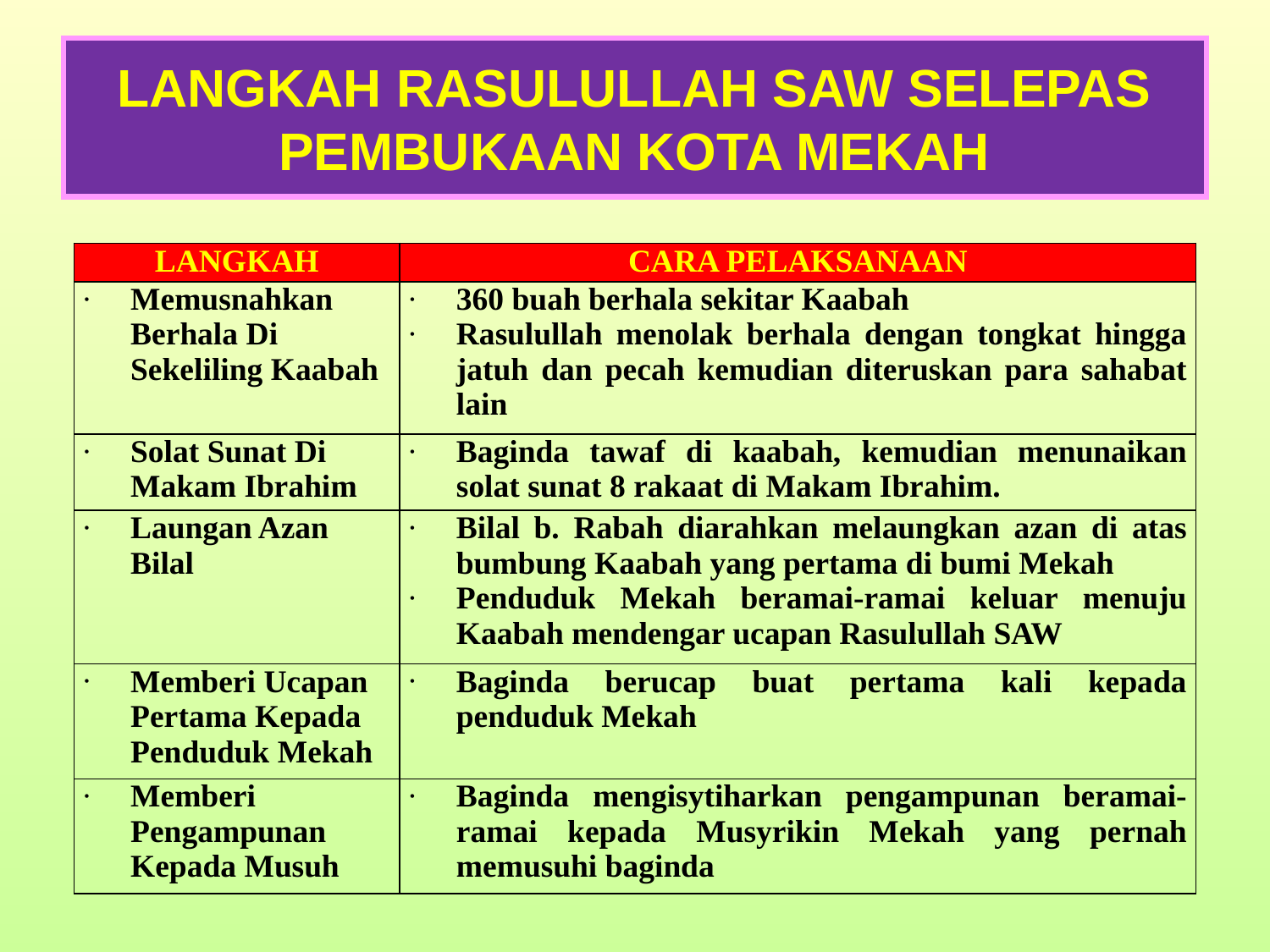

LANGKAH RASULULLAH SAW SELEPAS PEMBUKAAN KOTA MEKAH
| LANGKAH | CARA PELAKSANAAN |
| --- | --- |
| Memusnahkan Berhala Di Sekeliling Kaabah | 360 buah berhala sekitar Kaabah Rasulullah menolak berhala dengan tongkat hingga jatuh dan pecah kemudian diteruskan para sahabat lain |
| Solat Sunat Di Makam Ibrahim | Baginda tawaf di kaabah, kemudian menunaikan solat sunat 8 rakaat di Makam Ibrahim. |
| Laungan Azan Bilal | Bilal b. Rabah diarahkan melaungkan azan di atas bumbung Kaabah yang pertama di bumi Mekah Penduduk Mekah beramai-ramai keluar menuju Kaabah mendengar ucapan Rasulullah SAW |
| Memberi Ucapan Pertama Kepada Penduduk Mekah | Baginda berucap buat pertama kali kepada penduduk Mekah |
| Memberi Pengampunan Kepada Musuh | Baginda mengisytiharkan pengampunan beramai-ramai kepada Musyrikin Mekah yang pernah memusuhi baginda |